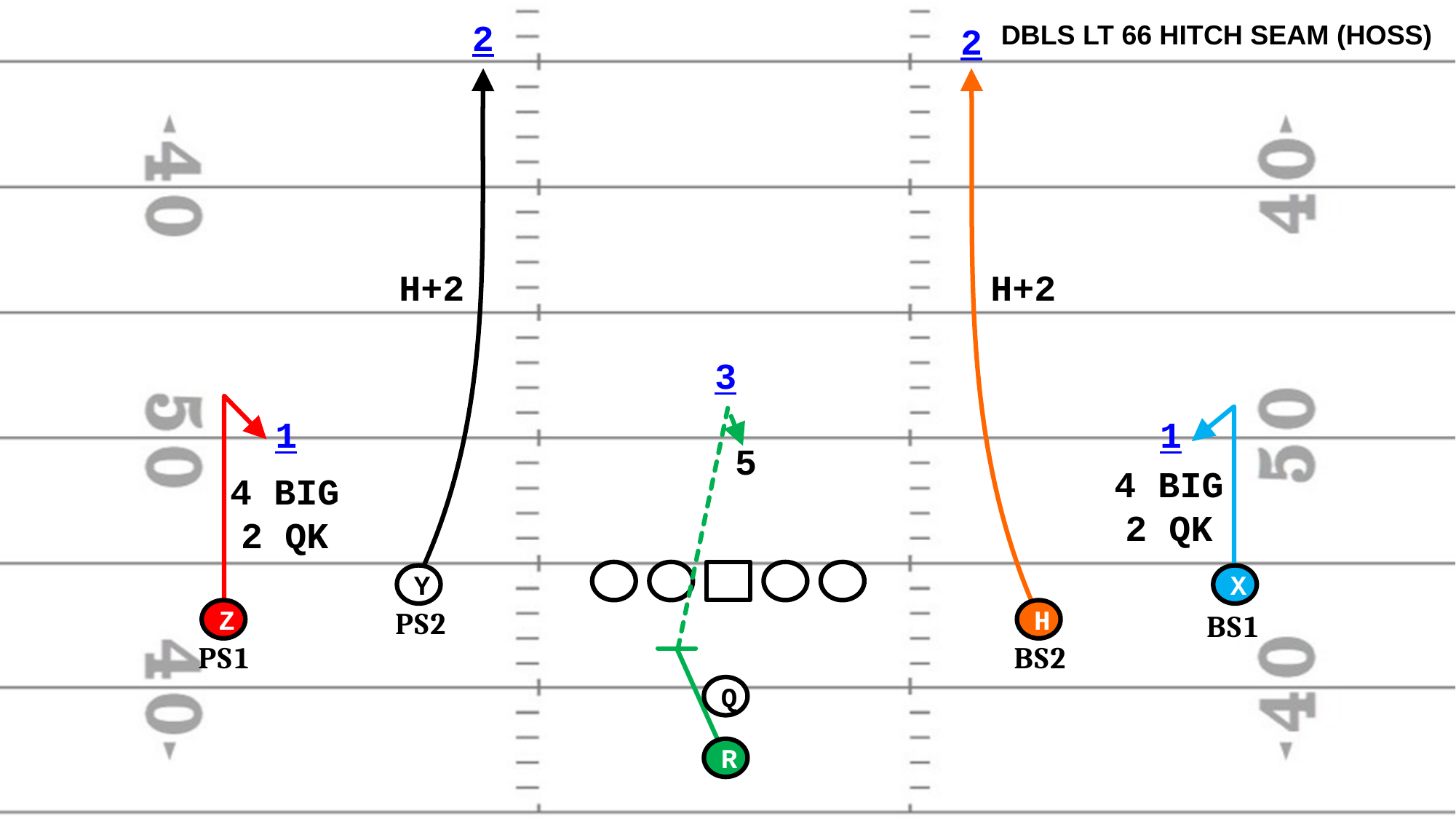

DBLS LT 66 HITCH SEAM (HOSS)
2
2

H+2
H+2
3

1
1
5
4 BIG
2 QK
4 BIG
2 QK

Y
X
Z
PS2
H
BS1
PS1
BS2
Q
R